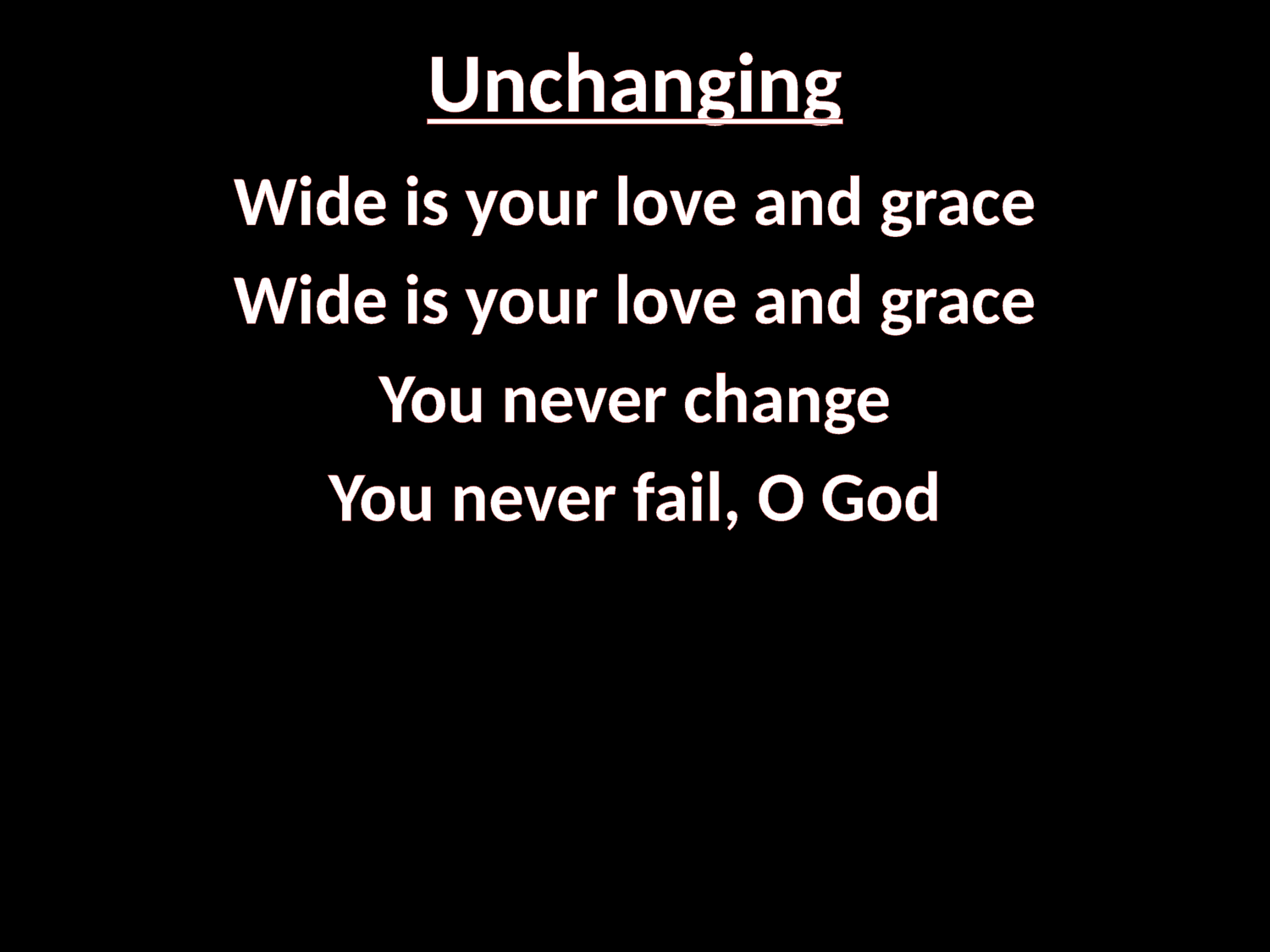

# Unchanging
Wide is your love and grace
Wide is your love and grace
You never change
You never fail, O God